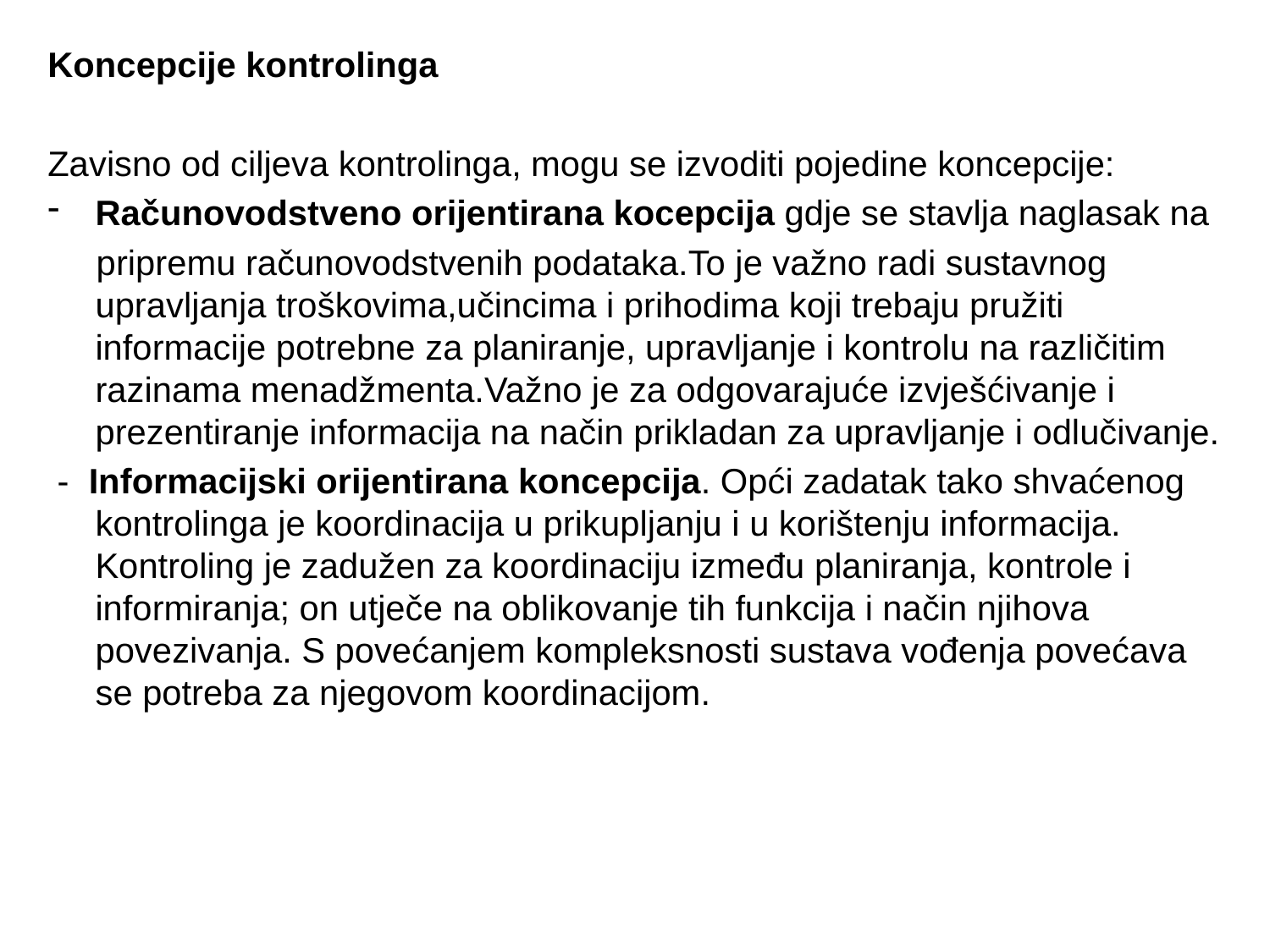

Koncepcije kontrolinga

Zavisno od ciljeva kontrolinga, mogu se izvoditi pojedine koncepcije:
Računovodstveno orijentirana kocepcija gdje se stavlja naglasak na
     pripremu računovodstvenih podataka.To je važno radi sustavnog upravljanja troškovima,učincima i prihodima koji trebaju pružiti informacije potrebne za planiranje, upravljanje i kontrolu na različitim razinama menadžmenta.Važno je za odgovarajuće izvješćivanje i prezentiranje informacija na način prikladan za upravljanje i odlučivanje.
 -  Informacijski orijentirana koncepcija. Opći zadatak tako shvaćenog kontrolinga je koordinacija u prikupljanju i u korištenju informacija. Kontroling je zadužen za koordinaciju između planiranja, kontrole i informiranja; on utječe na oblikovanje tih funkcija i način njihova povezivanja. S povećanjem kompleksnosti sustava vođenja povećava se potreba za njegovom koordinacijom.